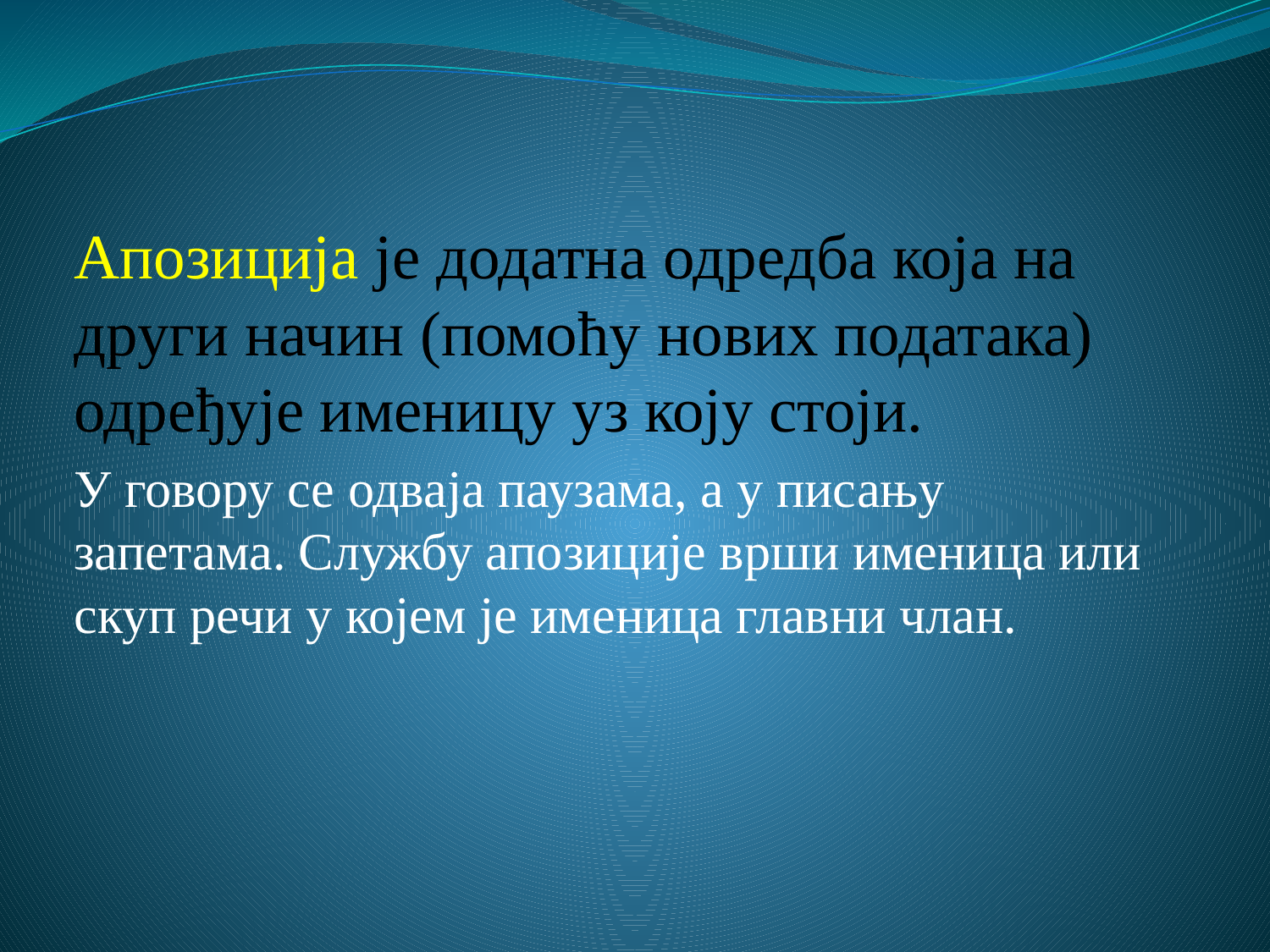

# Апозиција је додатна одредба која на други начин (помоћу нових података) одређује именицу уз коју стоји.
У говору се одваја паузама, а у писању запетама. Службу апозиције врши именица или скуп речи у којем је именица главни члан.